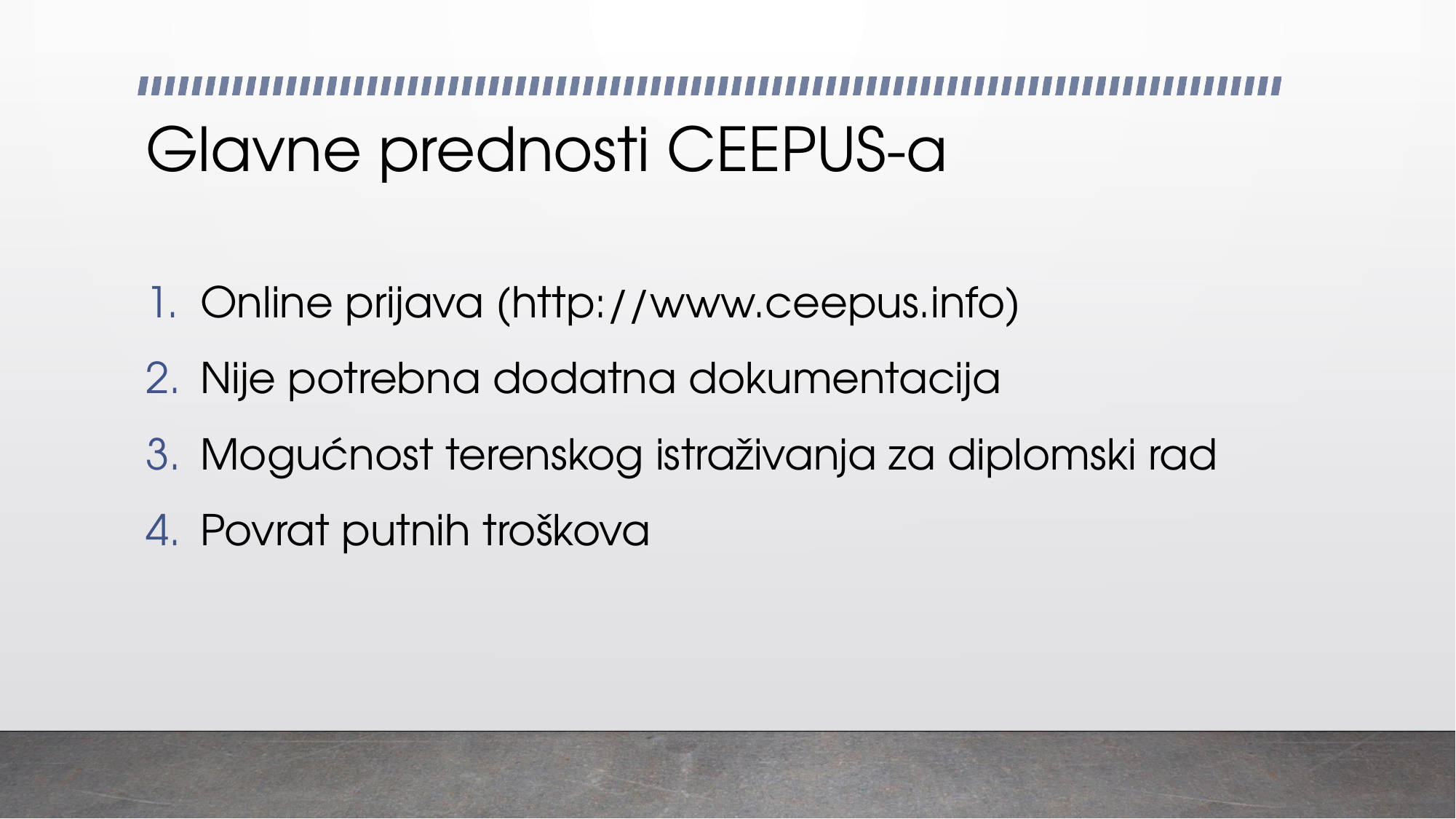

# Glavne prednosti CEEPUS-a
Online prijava (http://www.ceepus.info)
Nije potrebna dodatna dokumentacija
Mogućnost terenskog istraživanja za diplomski rad
Povrat putnih troškova